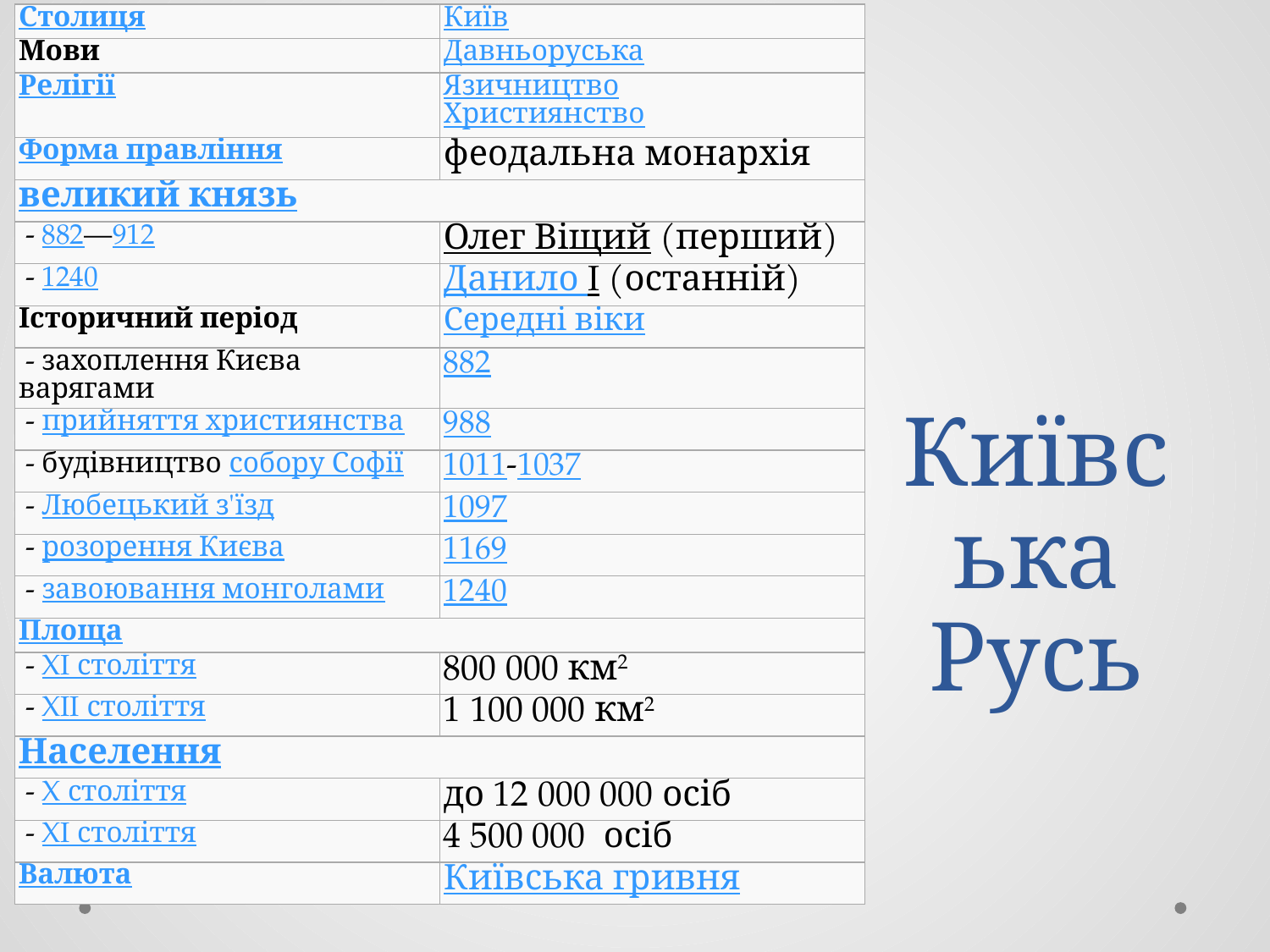

| Столиця | Київ |
| --- | --- |
| Мови | Давньоруська |
| Релігії | Язичництво Християнство |
| Форма правління | феодальна монархія |
| великий князь |  |
| - 882—912 | Олег Віщий (перший) |
| - 1240 | Данило I (останній) |
| Історичний період | Середні віки |
| - захоплення Києва варягами | 882 |
| - прийняття християнства | 988 |
| - будівництво собору Софії | 1011-1037 |
| - Любецький з'їзд | 1097 |
| - розорення Києва | 1169 |
| - завоювання монголами | 1240 |
| Площа |  |
| - XI століття | 800 000 км2 |
| - XII століття | 1 100 000 км2 |
| Населення |  |
| - X століття | до 12 000 000 осіб |
| - XI століття | 4 500 000  осіб |
| Валюта | Київська гривня |
# Київська Русь